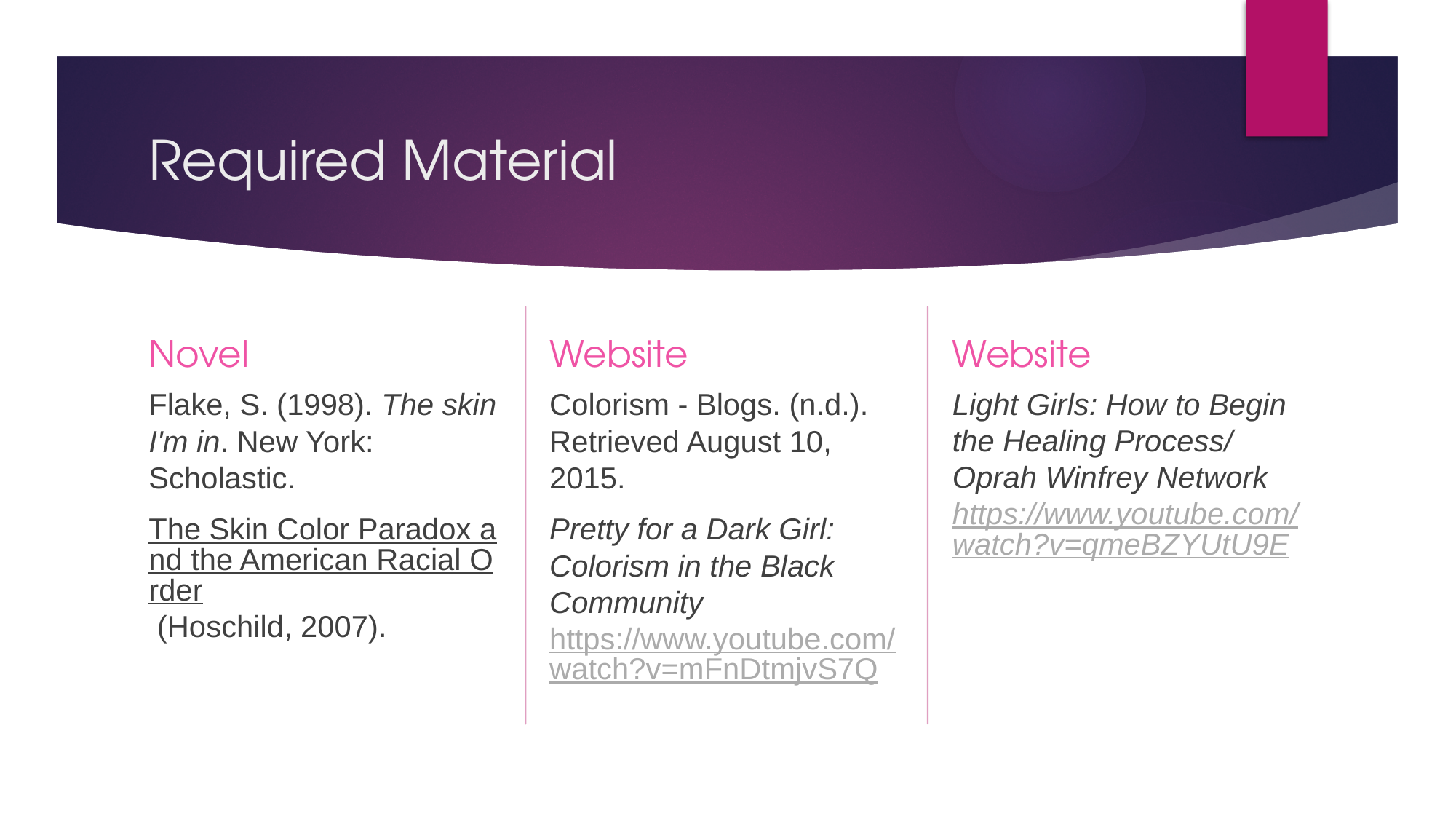

# Required Material
Website
Website
Novel
Light Girls: How to Begin the Healing Process/ Oprah Winfrey Network https://www.youtube.com/watch?v=qmeBZYUtU9E

Colorism - Blogs. (n.d.). Retrieved August 10, 2015.
Pretty for a Dark Girl: Colorism in the Black Community https://www.youtube.com/watch?v=mFnDtmjvS7Q

Flake, S. (1998). The skin I'm in. New York: Scholastic.
The Skin Color Paradox and the American Racial Order (Hoschild, 2007).